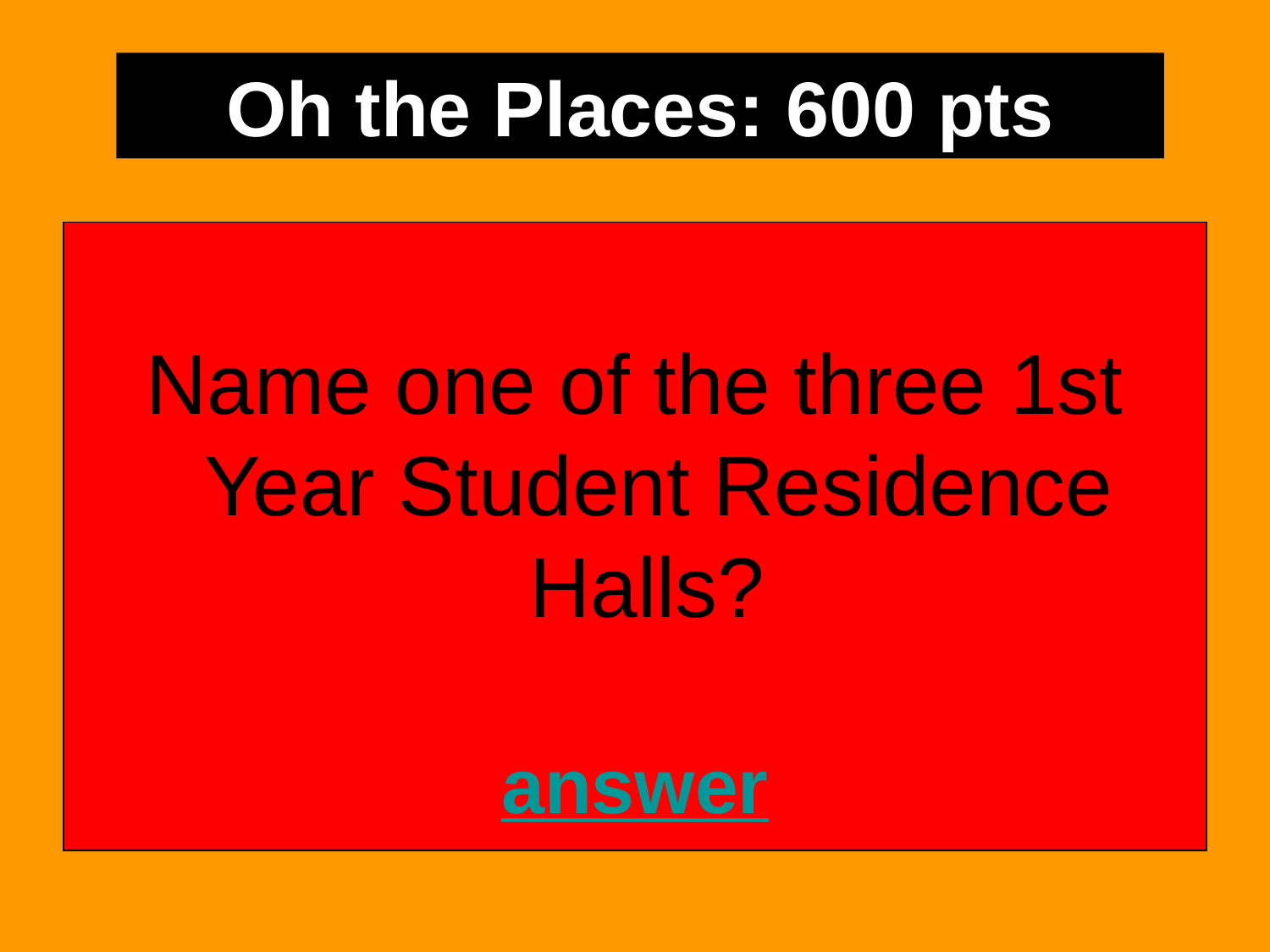

Oh the Places: 600 pts

Name one of the three 1st Year Student Residence Halls?
answer